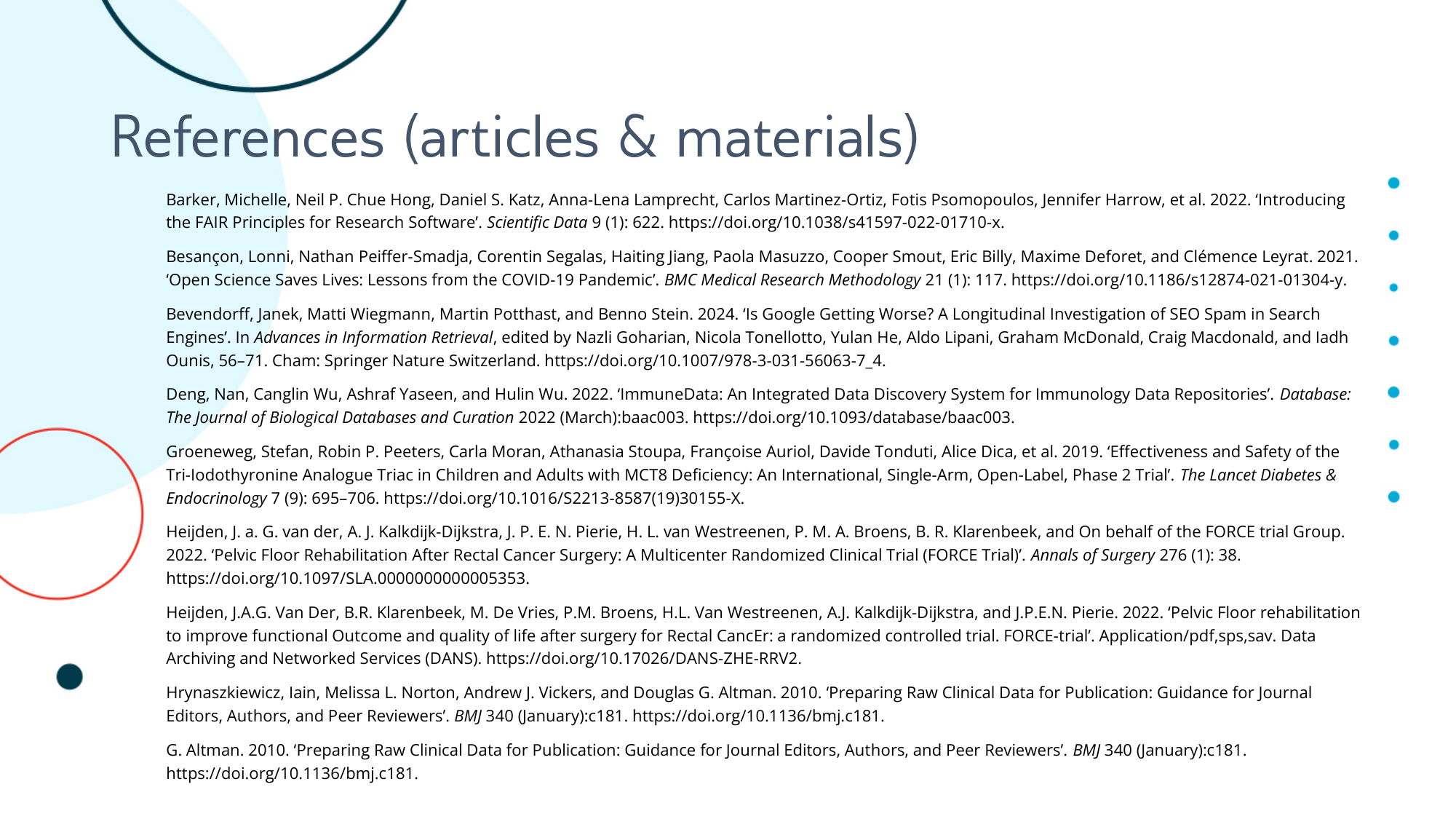

# References (articles & materials)
Barker, Michelle, Neil P. Chue Hong, Daniel S. Katz, Anna-Lena Lamprecht, Carlos Martinez-Ortiz, Fotis Psomopoulos, Jennifer Harrow, et al. 2022. ‘Introducing the FAIR Principles for Research Software’. Scientific Data 9 (1): 622. https://doi.org/10.1038/s41597-022-01710-x.
Besançon, Lonni, Nathan Peiffer-Smadja, Corentin Segalas, Haiting Jiang, Paola Masuzzo, Cooper Smout, Eric Billy, Maxime Deforet, and Clémence Leyrat. 2021. ‘Open Science Saves Lives: Lessons from the COVID-19 Pandemic’. BMC Medical Research Methodology 21 (1): 117. https://doi.org/10.1186/s12874-021-01304-y.
Bevendorff, Janek, Matti Wiegmann, Martin Potthast, and Benno Stein. 2024. ‘Is Google Getting Worse? A Longitudinal Investigation of SEO Spam in Search Engines’. In Advances in Information Retrieval, edited by Nazli Goharian, Nicola Tonellotto, Yulan He, Aldo Lipani, Graham McDonald, Craig Macdonald, and Iadh Ounis, 56–71. Cham: Springer Nature Switzerland. https://doi.org/10.1007/978-3-031-56063-7_4.
Deng, Nan, Canglin Wu, Ashraf Yaseen, and Hulin Wu. 2022. ‘ImmuneData: An Integrated Data Discovery System for Immunology Data Repositories’. Database: The Journal of Biological Databases and Curation 2022 (March):baac003. https://doi.org/10.1093/database/baac003.
Groeneweg, Stefan, Robin P. Peeters, Carla Moran, Athanasia Stoupa, Françoise Auriol, Davide Tonduti, Alice Dica, et al. 2019. ‘Effectiveness and Safety of the Tri-Iodothyronine Analogue Triac in Children and Adults with MCT8 Deficiency: An International, Single-Arm, Open-Label, Phase 2 Trial’. The Lancet Diabetes & Endocrinology 7 (9): 695–706. https://doi.org/10.1016/S2213-8587(19)30155-X.
Heijden, J. a. G. van der, A. J. Kalkdijk-Dijkstra, J. P. E. N. Pierie, H. L. van Westreenen, P. M. A. Broens, B. R. Klarenbeek, and On behalf of the FORCE trial Group. 2022. ‘Pelvic Floor Rehabilitation After Rectal Cancer Surgery: A Multicenter Randomized Clinical Trial (FORCE Trial)’. Annals of Surgery 276 (1): 38. https://doi.org/10.1097/SLA.0000000000005353.
Heijden, J.A.G. Van Der, B.R. Klarenbeek, M. De Vries, P.M. Broens, H.L. Van Westreenen, A.J. Kalkdijk-Dijkstra, and J.P.E.N. Pierie. 2022. ‘Pelvic Floor rehabilitation to improve functional Outcome and quality of life after surgery for Rectal CancEr: a randomized controlled trial. FORCE-trial’. Application/pdf,sps,sav. Data Archiving and Networked Services (DANS). https://doi.org/10.17026/DANS-ZHE-RRV2.
Hrynaszkiewicz, Iain, Melissa L. Norton, Andrew J. Vickers, and Douglas G. Altman. 2010. ‘Preparing Raw Clinical Data for Publication: Guidance for Journal Editors, Authors, and Peer Reviewers’. BMJ 340 (January):c181. https://doi.org/10.1136/bmj.c181.
G. Altman. 2010. ‘Preparing Raw Clinical Data for Publication: Guidance for Journal Editors, Authors, and Peer Reviewers’. BMJ 340 (January):c181. https://doi.org/10.1136/bmj.c181.